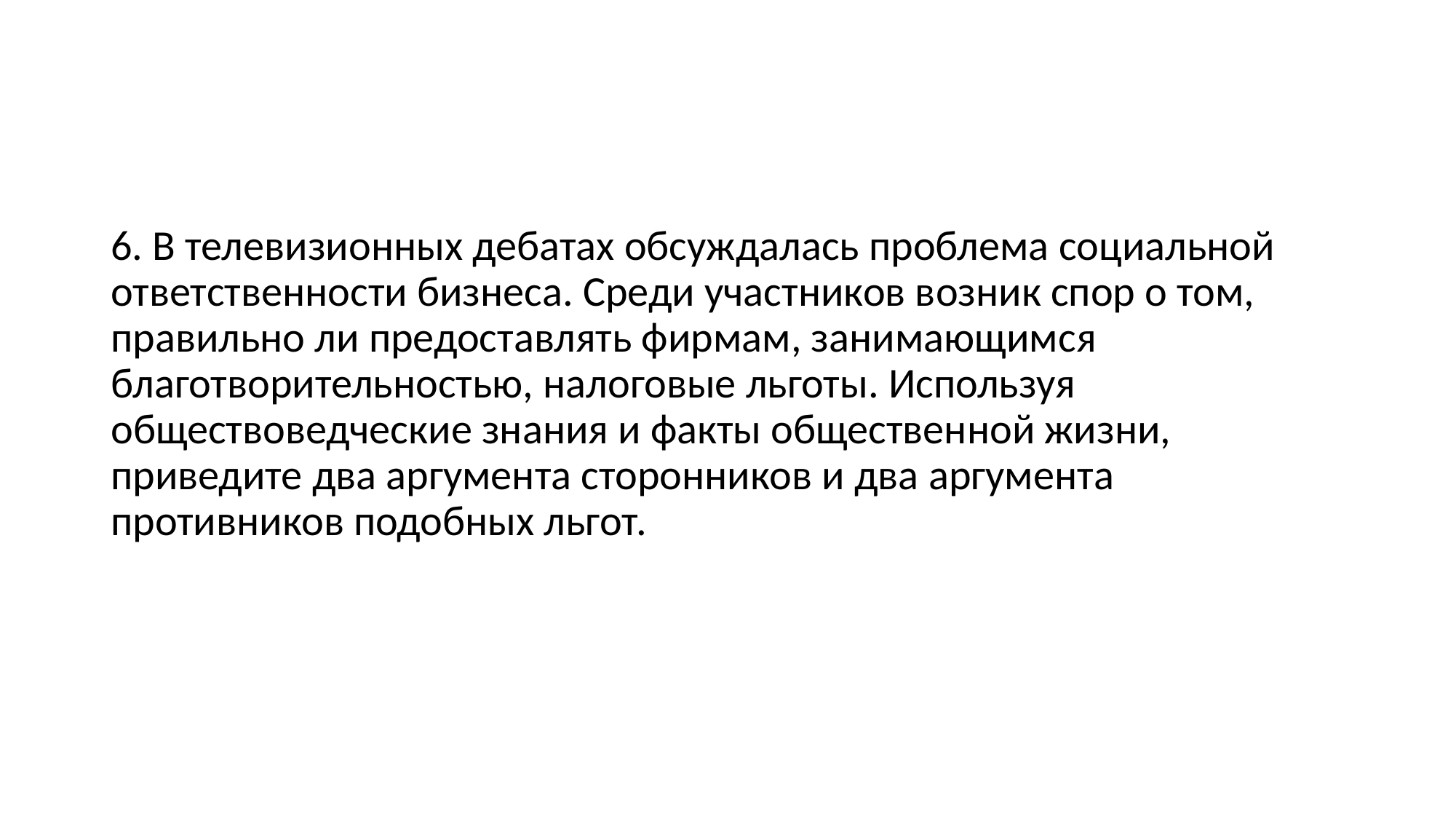

#
6. В телевизионных дебатах обсуждалась проблема социальной ответственности бизнеса. Среди участников возник спор о том, правильно ли предоставлять фирмам, занимающимся благотворительностью, налоговые льготы. Используя обществоведческие знания и факты общественной жизни, приведите два аргумента сторонников и два аргумента противников подобных льгот.